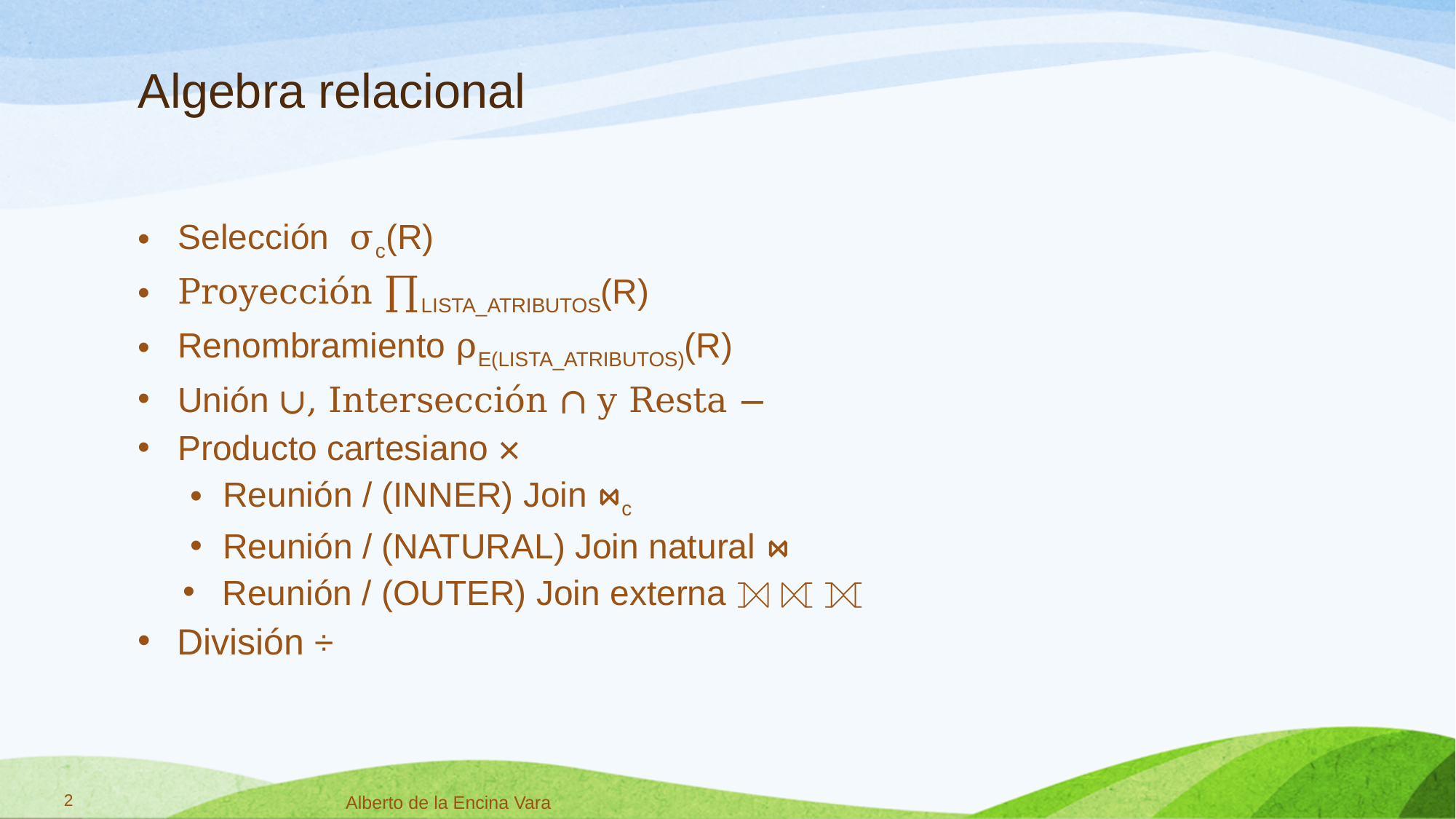

# Algebra relacional
Selección  σc(R)
Proyección ∏LISTA_ATRIBUTOS(R)
Renombramiento ρE(LISTA_ATRIBUTOS)(R)
Unión ∪, Intersección ∩ y Resta −
Producto cartesiano ×
Reunión / (INNER) Join ⋈c
Reunión / (NATURAL) Join natural ⋈
Reunión / (OUTER) Join externa ⟕ ⟖ ⟗
División ÷

2
Alberto de la Encina Vara